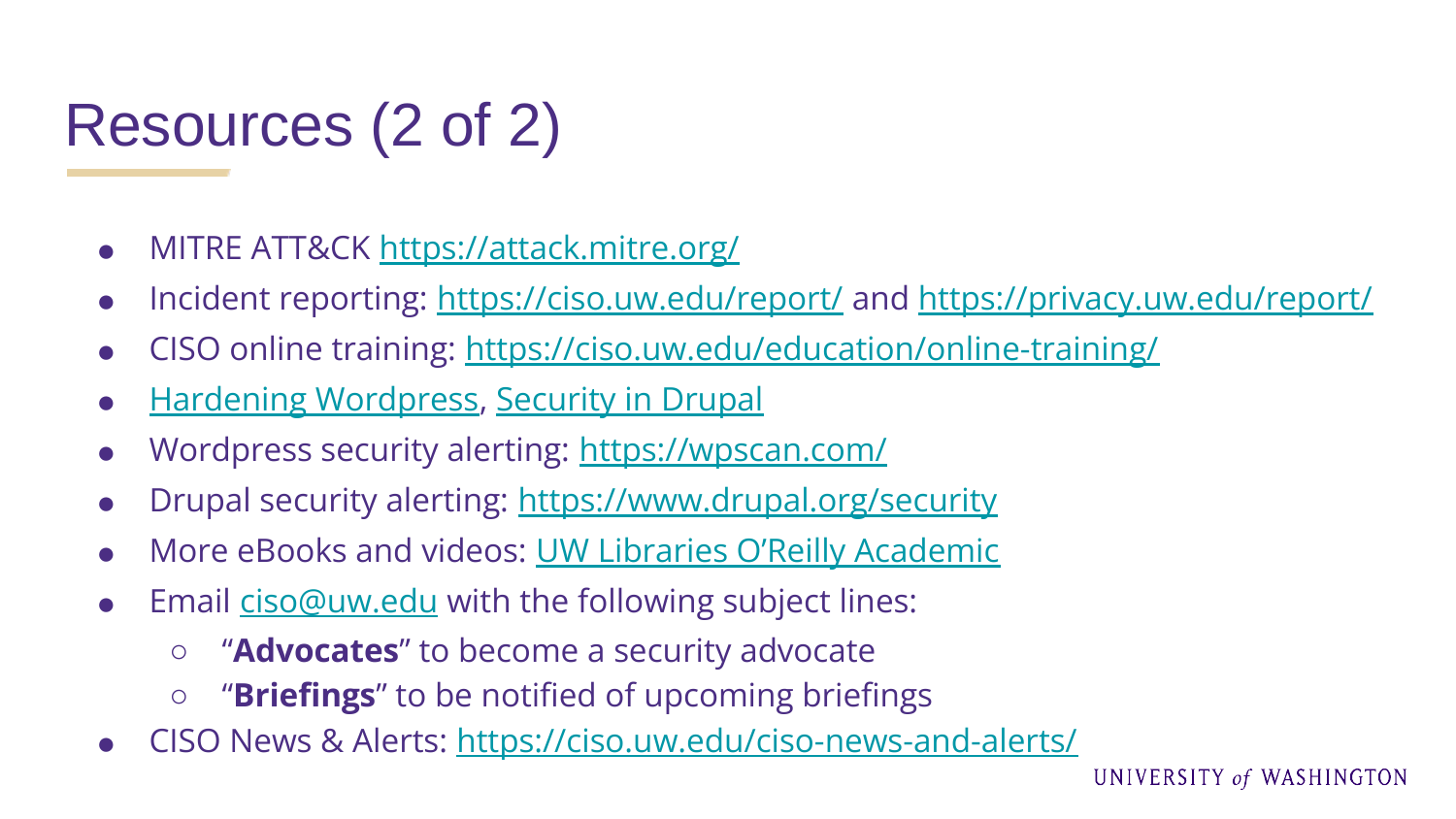

# Resources (2 of 2)
MITRE ATT&CK https://attack.mitre.org/
Incident reporting: https://ciso.uw.edu/report/ and https://privacy.uw.edu/report/
CISO online training: https://ciso.uw.edu/education/online-training/
Hardening Wordpress, Security in Drupal
Wordpress security alerting: https://wpscan.com/
Drupal security alerting: https://www.drupal.org/security
More eBooks and videos: UW Libraries O’Reilly Academic
Email ciso@uw.edu with the following subject lines:
“Advocates” to become a security advocate
“Briefings” to be notified of upcoming briefings
CISO News & Alerts: https://ciso.uw.edu/ciso-news-and-alerts/